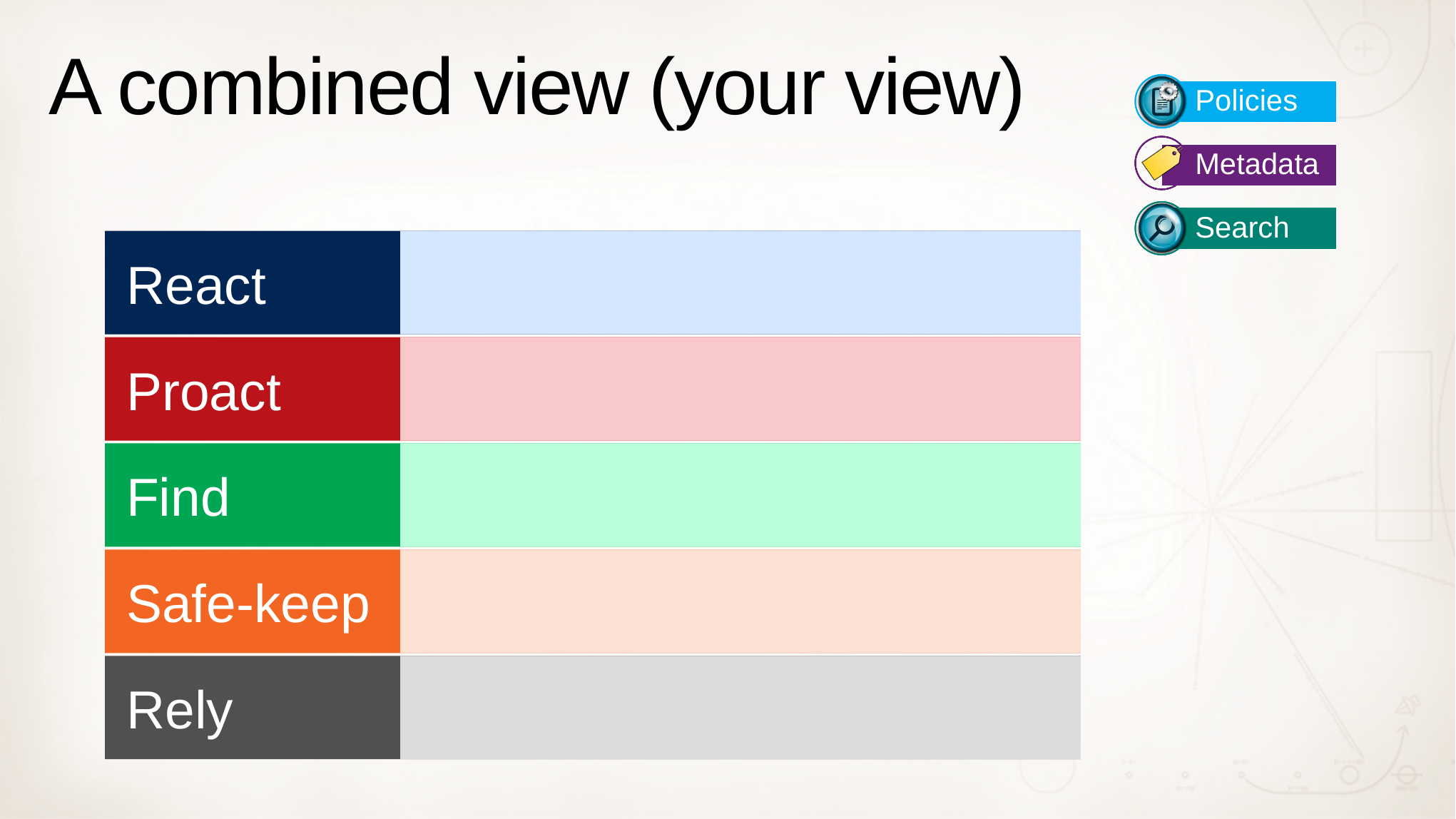

# A combined view (your view)

Policies

Metadata

Search
React

Proact

Find

Safe-keep

Rely